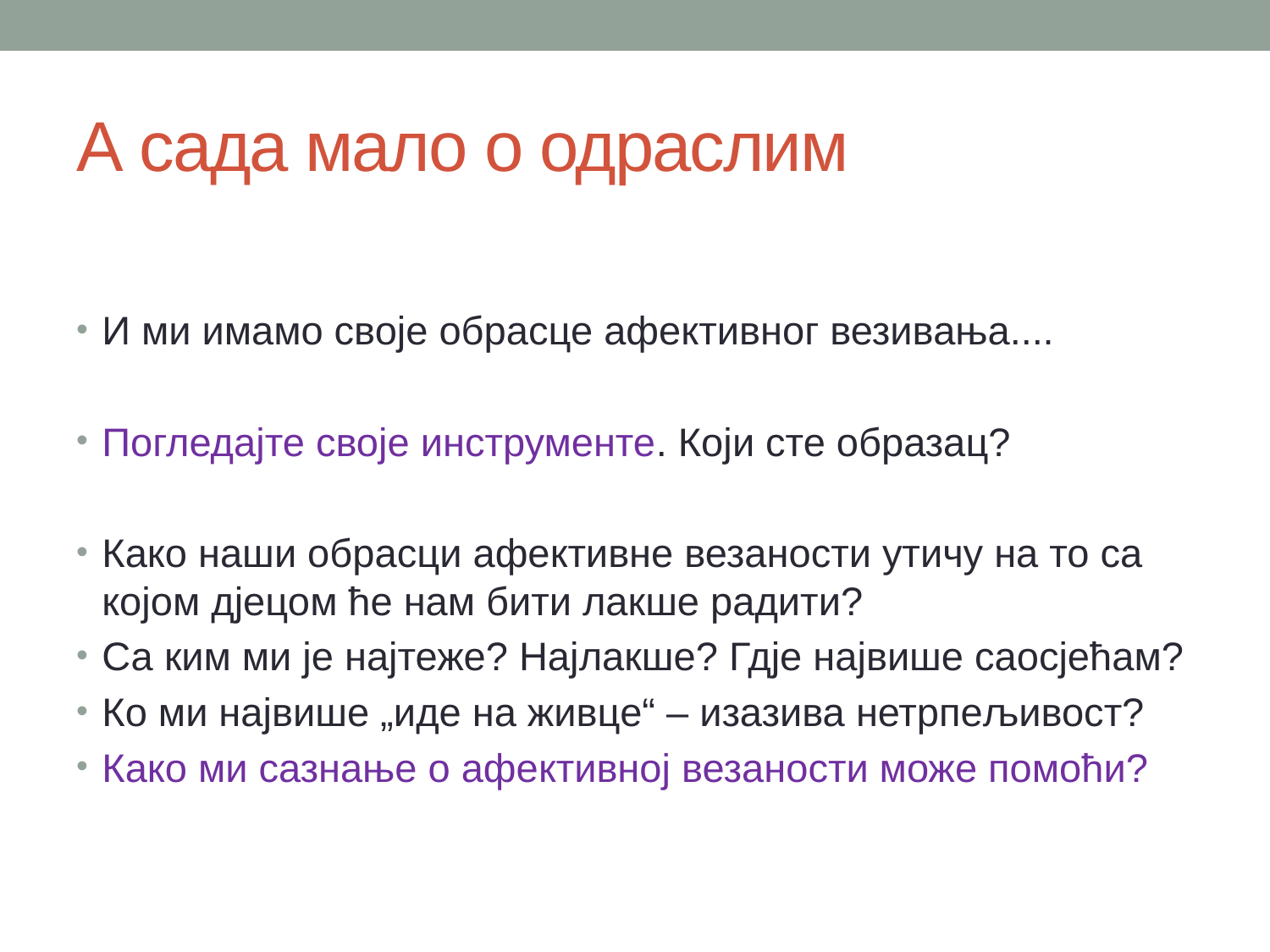

# А сада мало о одраслим

И ми имамо своје обрасце афективног везивања....

Погледајте своје инструменте. Који сте образац?

Како наши обрасци афективне везаности утичу на то са којом дјецом ће нам бити лакше радити?
Са ким ми је најтеже? Најлакше? Гдје највише саосјећам?
Ко ми највише „иде на живце“ – изазива нетрпељивост?
Како ми сазнање о афективној везаности може помоћи?